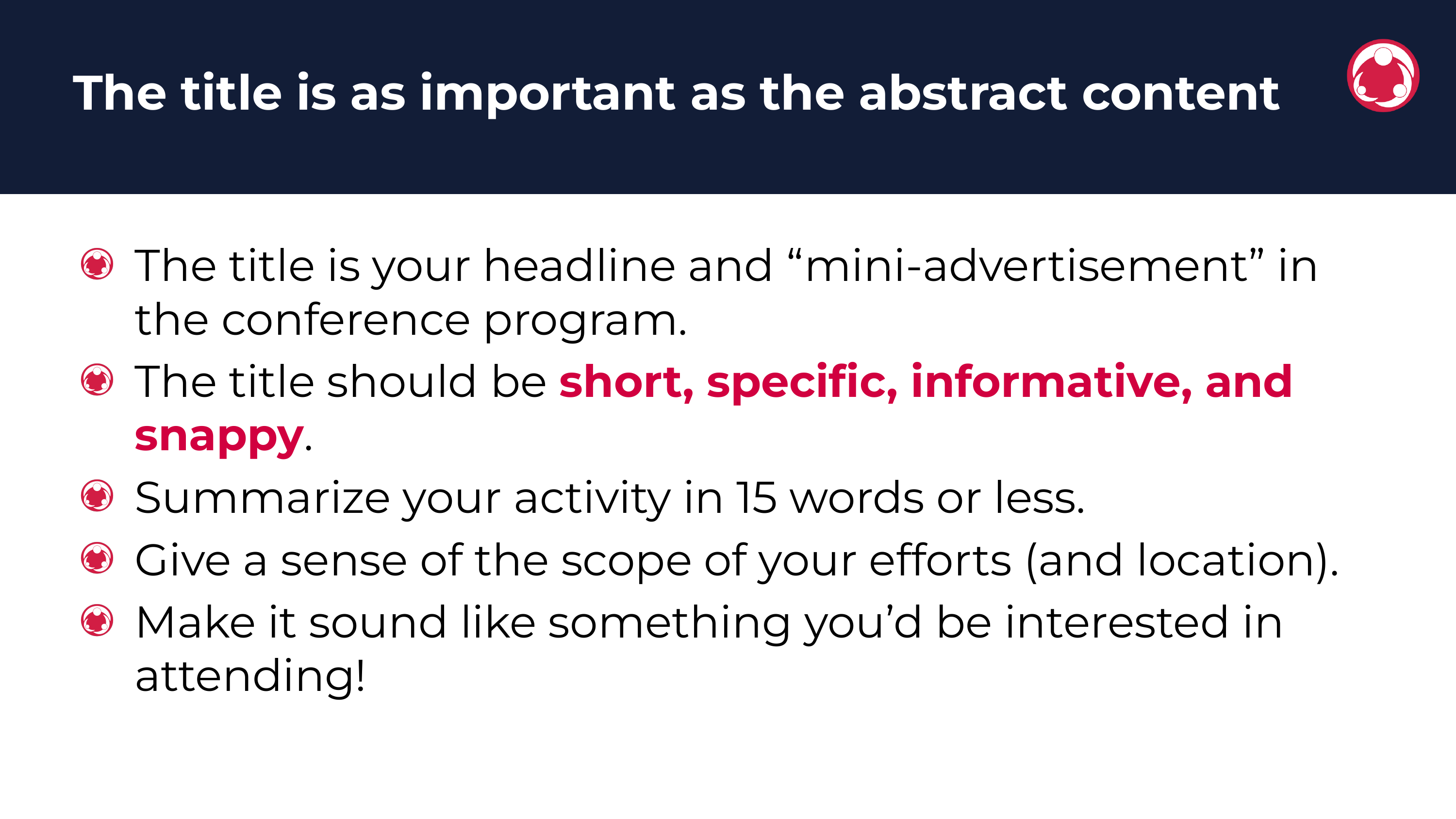

The title is as important as the abstract content
The title is your headline and “mini-advertisement” in the conference program.
The title should be short, specific, informative, and snappy.
Summarize your activity in 15 words or less.
Give a sense of the scope of your efforts (and location).
Make it sound like something you’d be interested in attending!